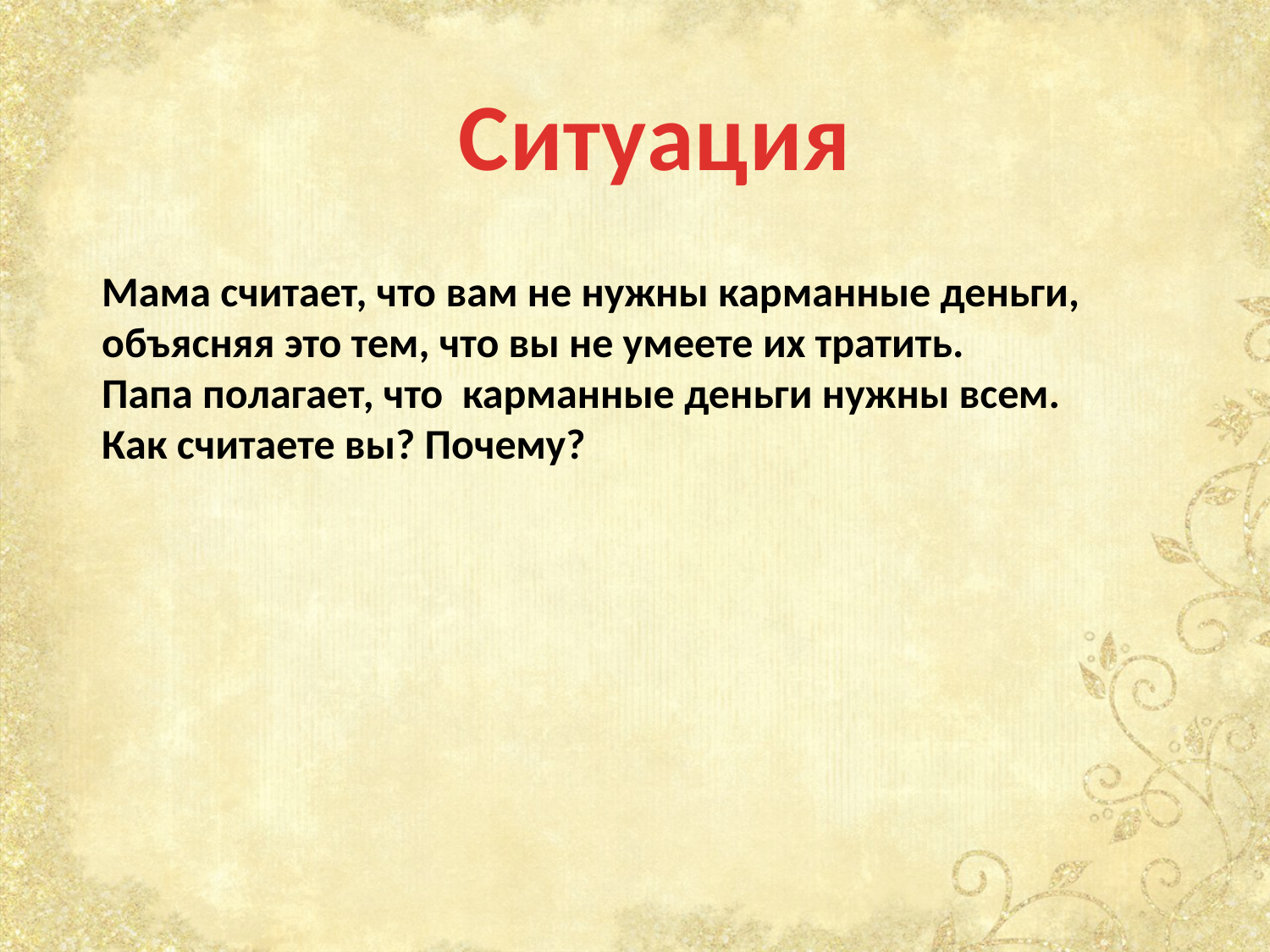

Ситуация
Мама считает, что вам не нужны карманные деньги, объясняя это тем, что вы не умеете их тратить.
Папа полагает, что  карманные деньги нужны всем. Как считаете вы? Почему?